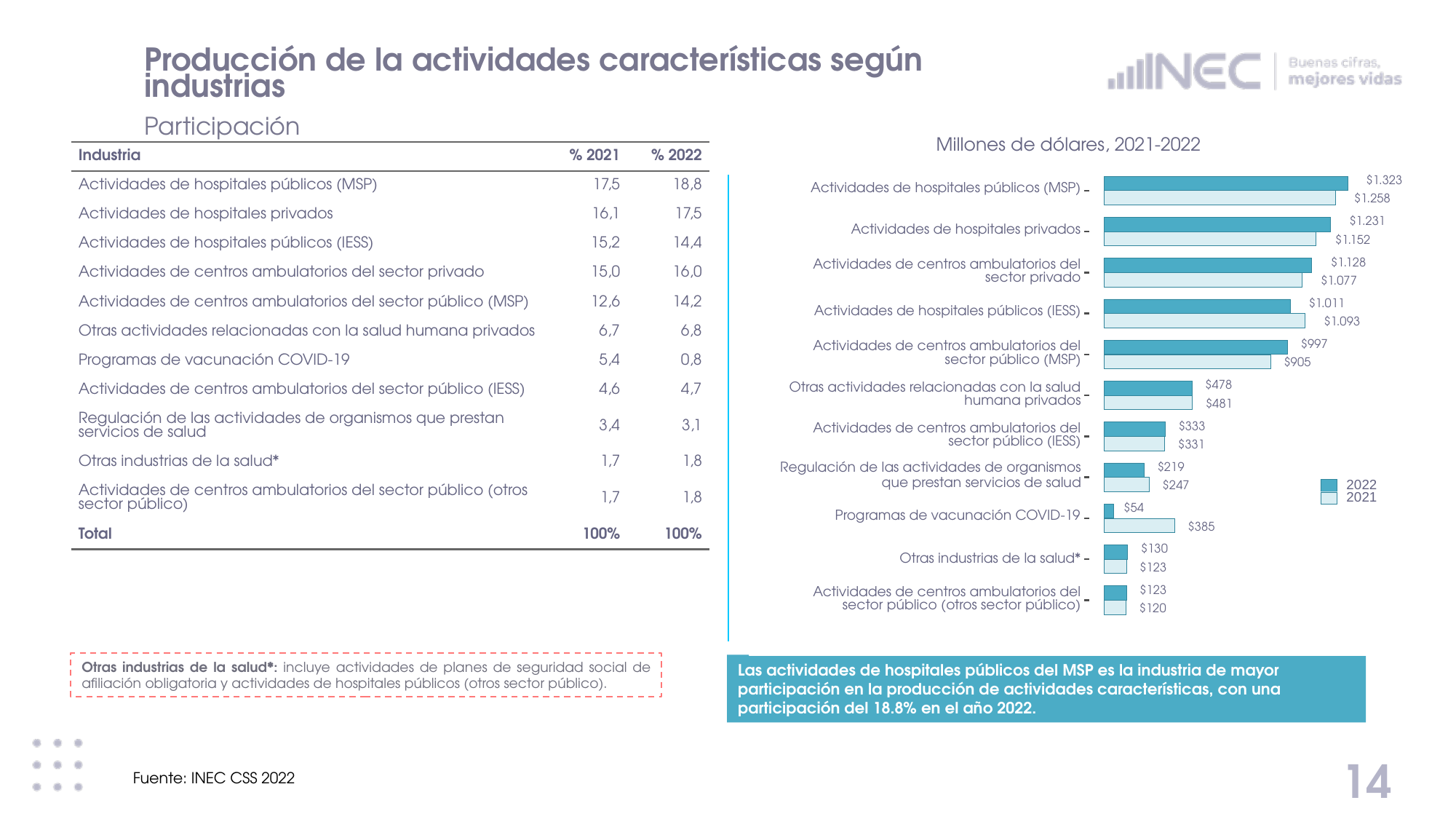

# Producción de la actividades características según industrias
Participación

Millones de dólares, 2021-2022

$1.323

Actividades de hospitales públicos (MSP)

$1.258
$1.231

Actividades de hospitales privados

$1.152
$1.128

Actividades de centros ambulatorios del
sector privado

$1.077
$1.011

Actividades de hospitales públicos (IESS)

$1.093
$997

Actividades de centros ambulatorios del
sector público (MSP)

$905
$478

Otras actividades relacionadas con la salud
humana privados

$481
$333

Actividades de centros ambulatorios del
sector público (IESS)

$331

Regulación de las actividades de organismos
$219

que prestan servicios de salud

2022
$247

2021
$54

Programas de vacunación COVID-19

$385
$130

Otras industrias de la salud*

$123
$123

Actividades de centros ambulatorios del
sector público (otros sector público)

$120
| Industria | % 2021 | % 2022 |
| --- | --- | --- |
| Actividades de hospitales públicos (MSP) | 17,5 | 18,8 |
| Actividades de hospitales privados | 16,1 | 17,5 |
| Actividades de hospitales públicos (IESS) | 15,2 | 14,4 |
| Actividades de centros ambulatorios del sector privado | 15,0 | 16,0 |
| Actividades de centros ambulatorios del sector público (MSP) | 12,6 | 14,2 |
| Otras actividades relacionadas con la salud humana privados | 6,7 | 6,8 |
| Programas de vacunación COVID-19 | 5,4 | 0,8 |
| Actividades de centros ambulatorios del sector público (IESS) | 4,6 | 4,7 |
| Regulación de las actividades de organismos que prestan servicios de salud | 3,4 | 3,1 |
| Otras industrias de la salud\* | 1,7 | 1,8 |
| Actividades de centros ambulatorios del sector público (otros sector público) | 1,7 | 1,8 |
| Total | 100% | 100% |
Otras industrias de la salud*: incluye actividades de planes de seguridad social de afiliación obligatoria y actividades de hospitales públicos (otros sector público).
Las actividades de hospitales públicos del MSP es la industria de mayor participación en la producción de actividades características, con una participación del 18.8% en el año 2022.
14
Fuente: INEC CSS 2022